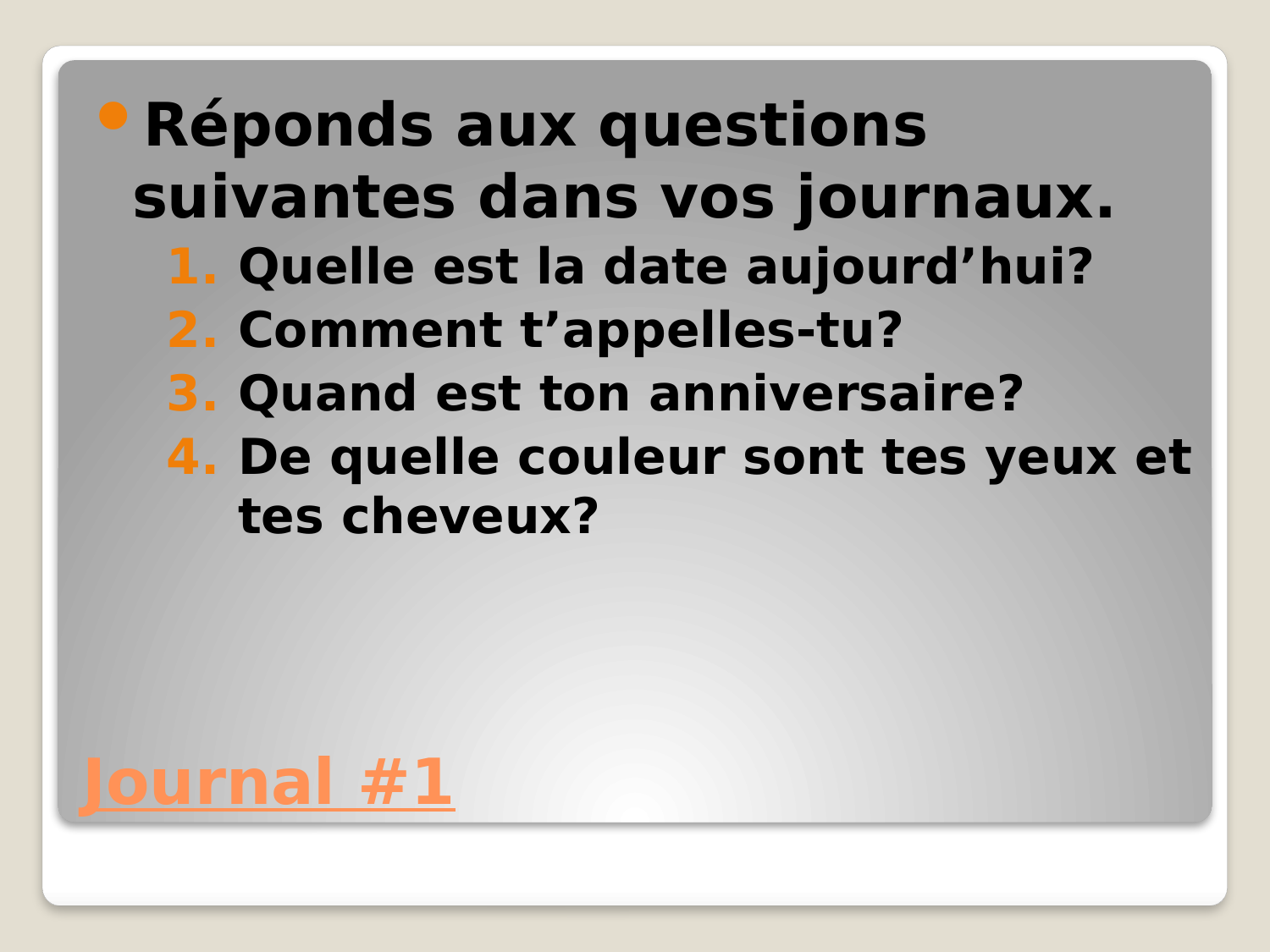

Réponds aux questions suivantes dans vos journaux.
Quelle est la date aujourd’hui?
Comment t’appelles-tu?
Quand est ton anniversaire?
De quelle couleur sont tes yeux et tes cheveux?
# Journal #1